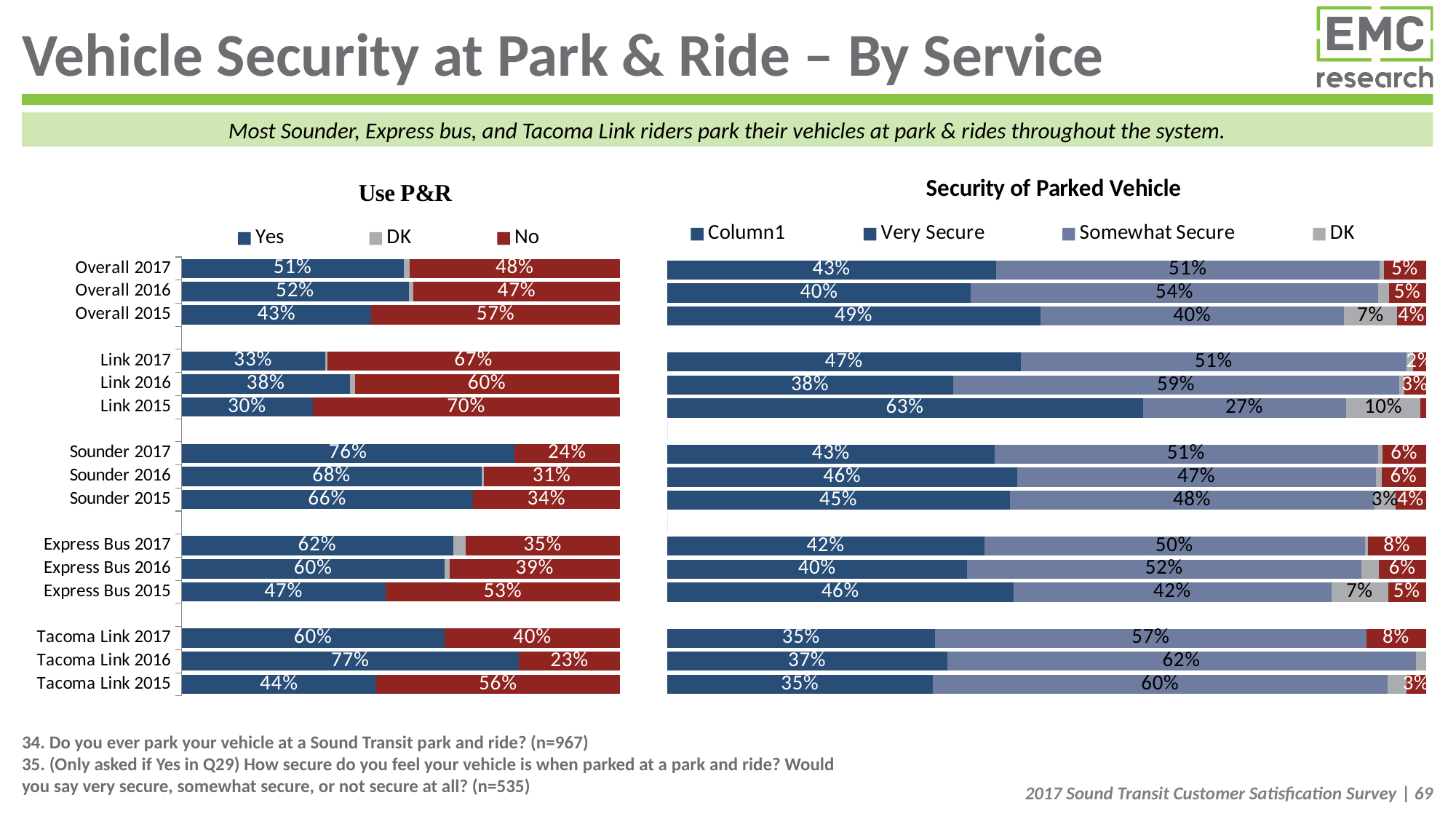

# Vehicle Security at Park & Ride – By Service
Most Sounder, Express bus, and Tacoma Link riders park their vehicles at park & rides throughout the system.

### Chart

| Category | Yes | DK | No |
|---|---|---|---|
| Overall 2017 | 0.5070257792007853 | 0.013351301318847748 | 0.4796229194803721 |
| Overall 2016 | 0.5178023086092639 | 0.011260241220388306 | 0.4709374501703467 |
| Overall 2015 | 0.4329919769402304 | None | 0.5670080230597696 |
|  | None | None | None |
| Link 2017 | 0.3269407433923937 | 0.005411476042500498 | 0.6676477805651078 |
| Link 2016 | 0.38445530490629054 | 0.011531073319565934 | 0.6016232532908679 |
| Link 2015 | 0.2993411780470622 | None | 0.7006588219529378 |
|  | None | None | None |
| Sounder 2017 | 0.7594862283663456 | 0.0 | 0.240513771633655 |
| Sounder 2016 | 0.6847150913283742 | 0.004324373256158708 | 0.3109605354154692 |
| Sounder 2015 | 0.6648344368847234 | None | 0.33516556311527657 |
|  | None | None | None |
| Express Bus 2017 | 0.6192422919199865 | 0.0279915919585227 | 0.35276611612149217 |
| Express Bus 2016 | 0.600502895029639 | 0.011169610241383934 | 0.3883274947289768 |
| Express Bus 2015 | 0.4654339675975906 | None | 0.5345660324024094 |
|  | None | None | None |
| Tacoma Link 2017 | 0.6001404742553667 | 0.0 | 0.39985952574463424 |
| Tacoma Link 2016 | 0.7696681415929204 | 0.0 | 0.23033185840707973 |
| Tacoma Link 2015 | 0.4444444444444452 | None | 0.5555555555555548 |

### Chart

| Category | Column1 | Very Secure | Somewhat Secure | DK | Not Secure at All |
|---|---|---|---|---|---|
34. Do you ever park your vehicle at a Sound Transit park and ride? (n=967)
35. (Only asked if Yes in Q29) How secure do you feel your vehicle is when parked at a park and ride? Would you say very secure, somewhat secure, or not secure at all? (n=535)